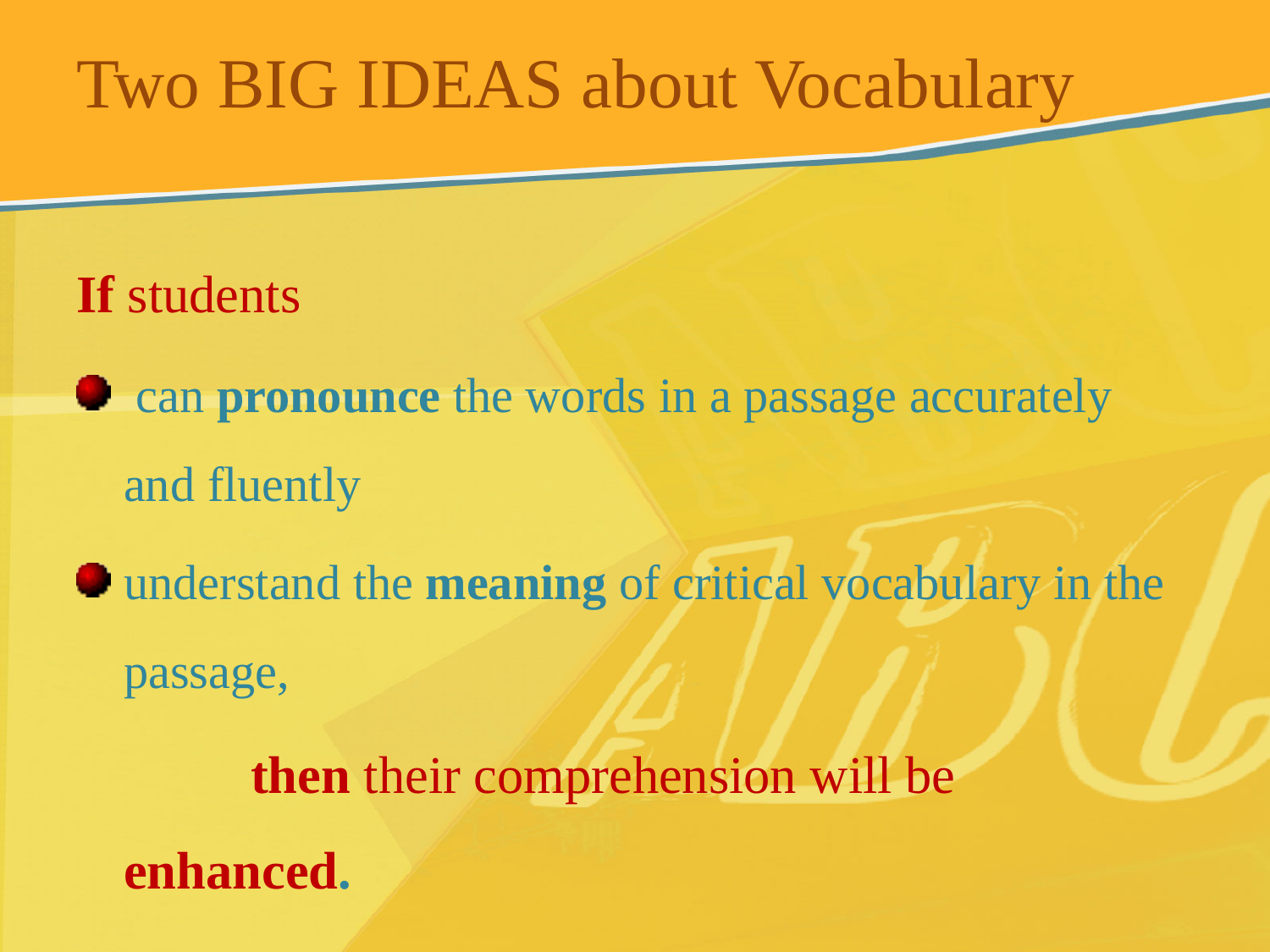

# Two BIG IDEAS about Vocabulary
If students
 can pronounce the words in a passage accurately and fluently
understand the meaning of critical vocabulary in the passage,
		then their comprehension will be enhanced.